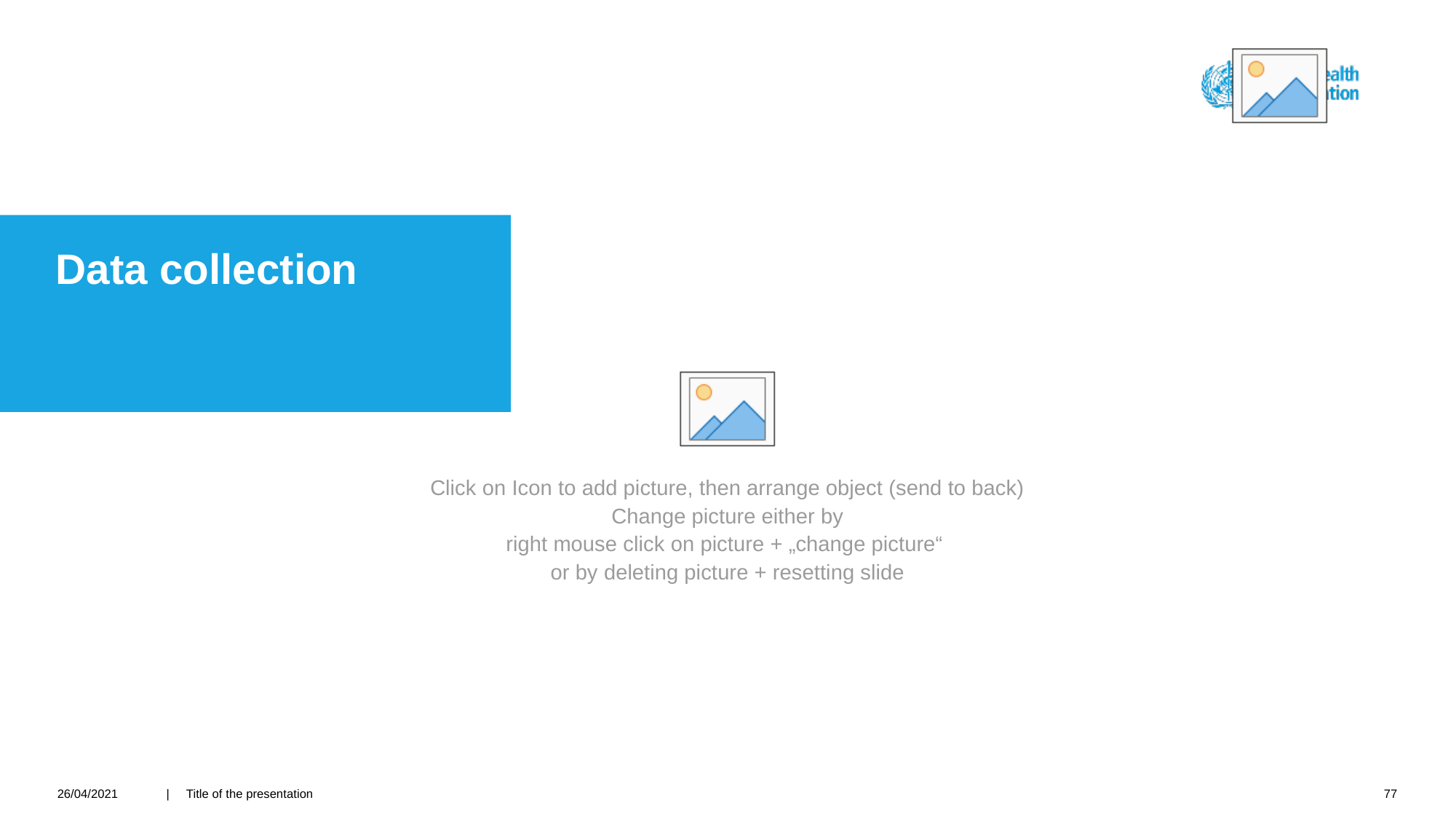

#

Data collection

26/04/2021
|     Title of the presentation
77